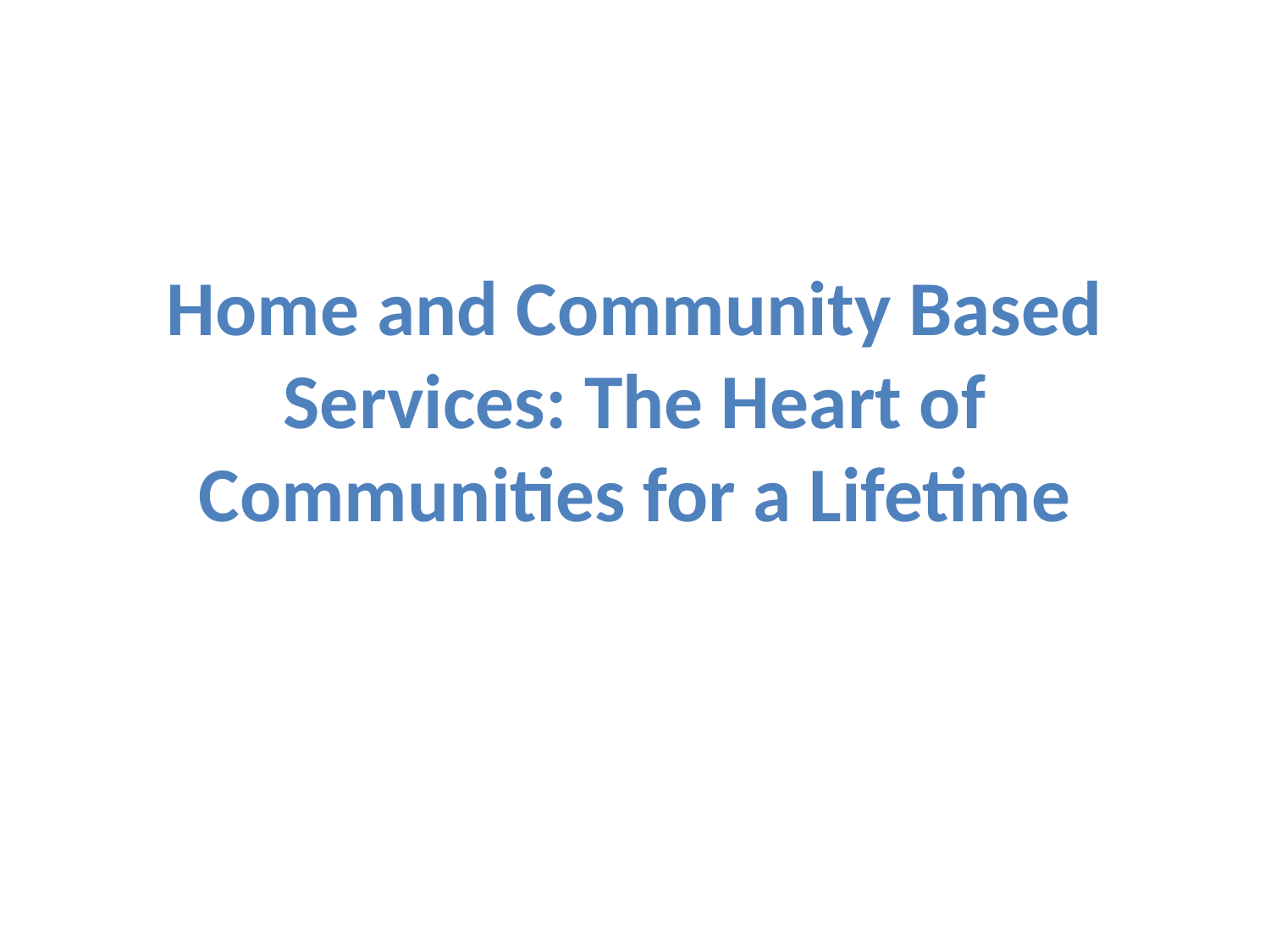

# Home and Community Based Services: The Heart of Communities for a Lifetime